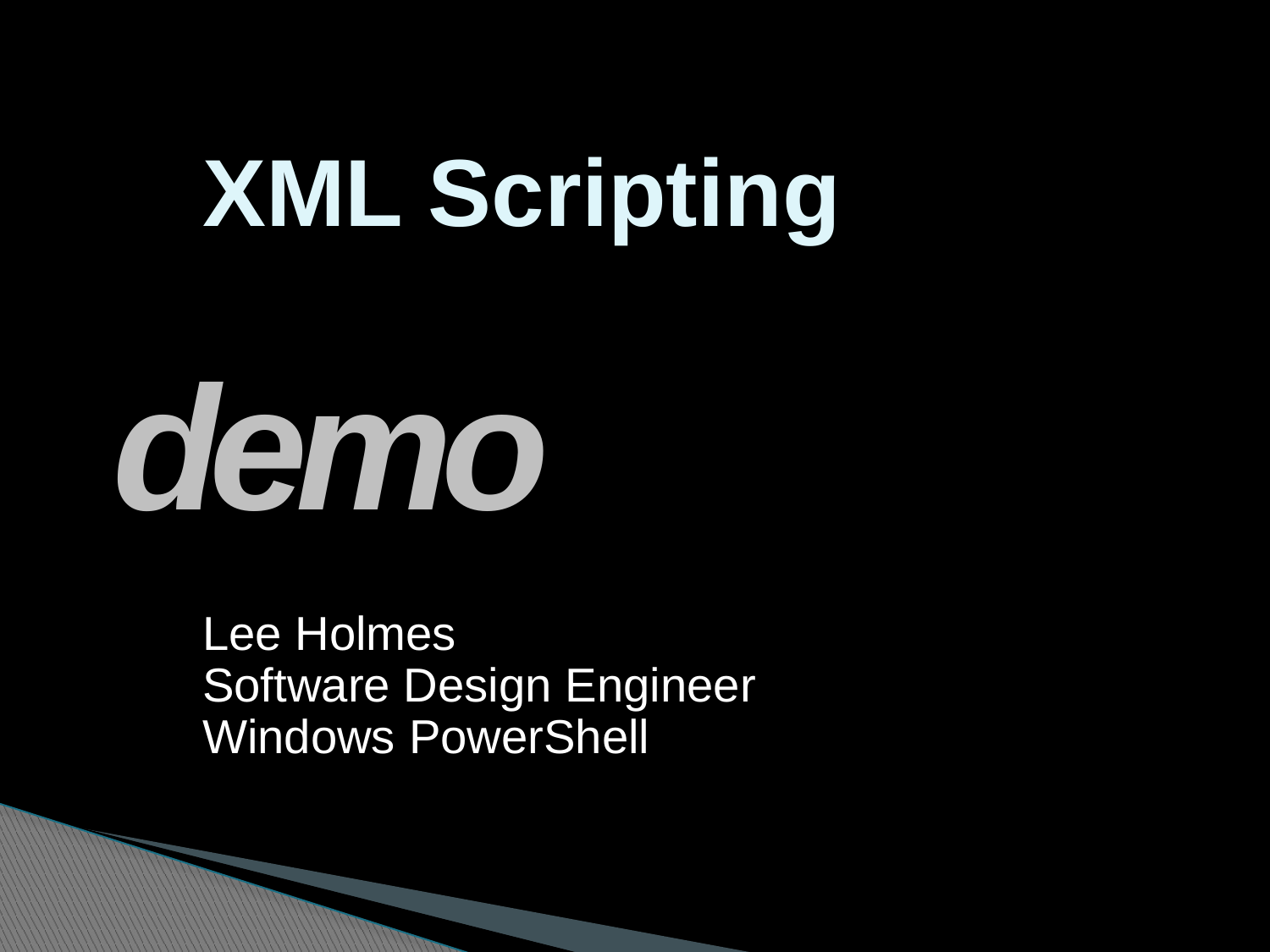

# XML Scripting
demo
Lee Holmes
Software Design Engineer
Windows PowerShell